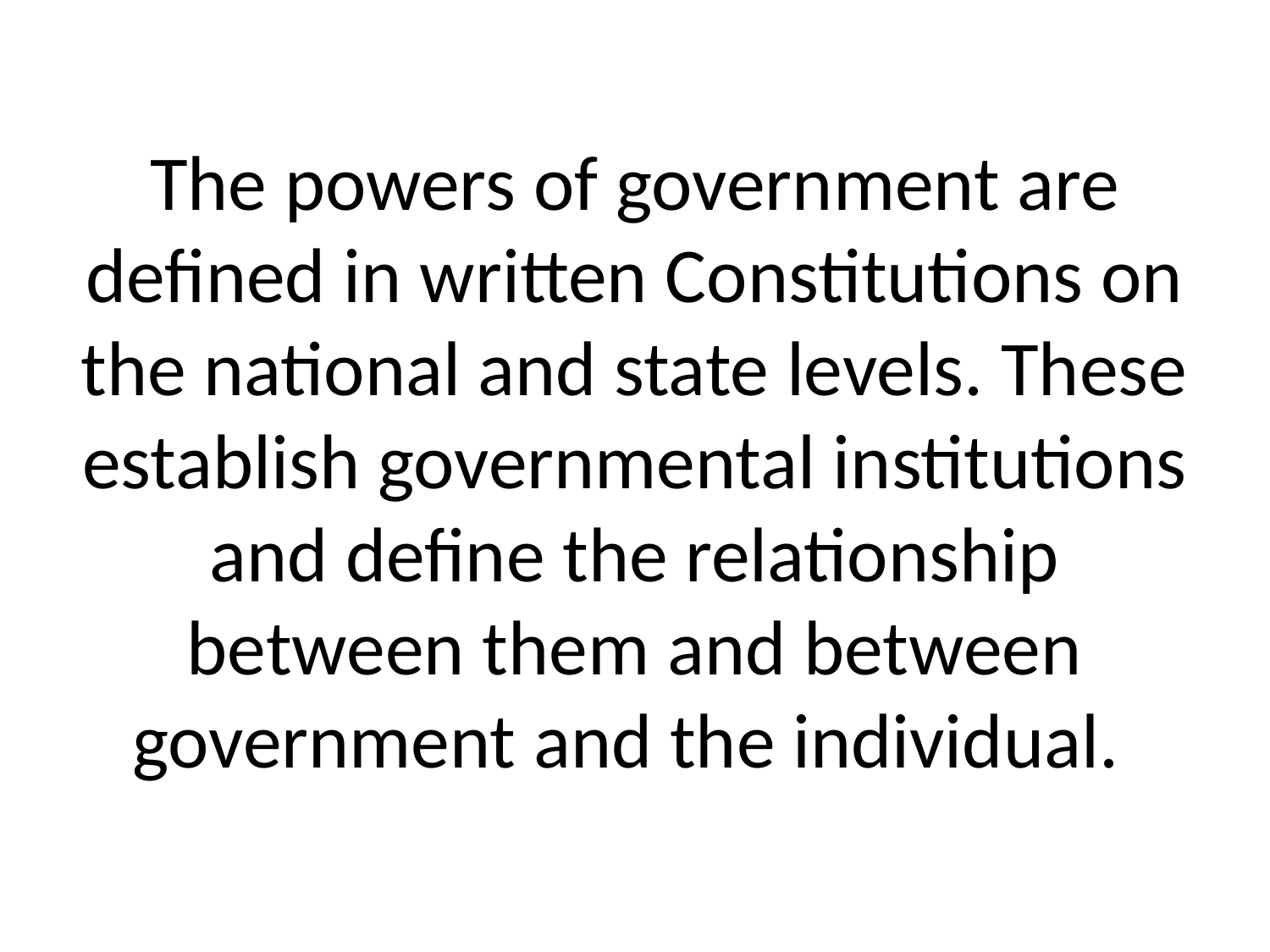

# The powers of government are defined in written Constitutions on the national and state levels. These establish governmental institutions and define the relationship between them and between government and the individual.